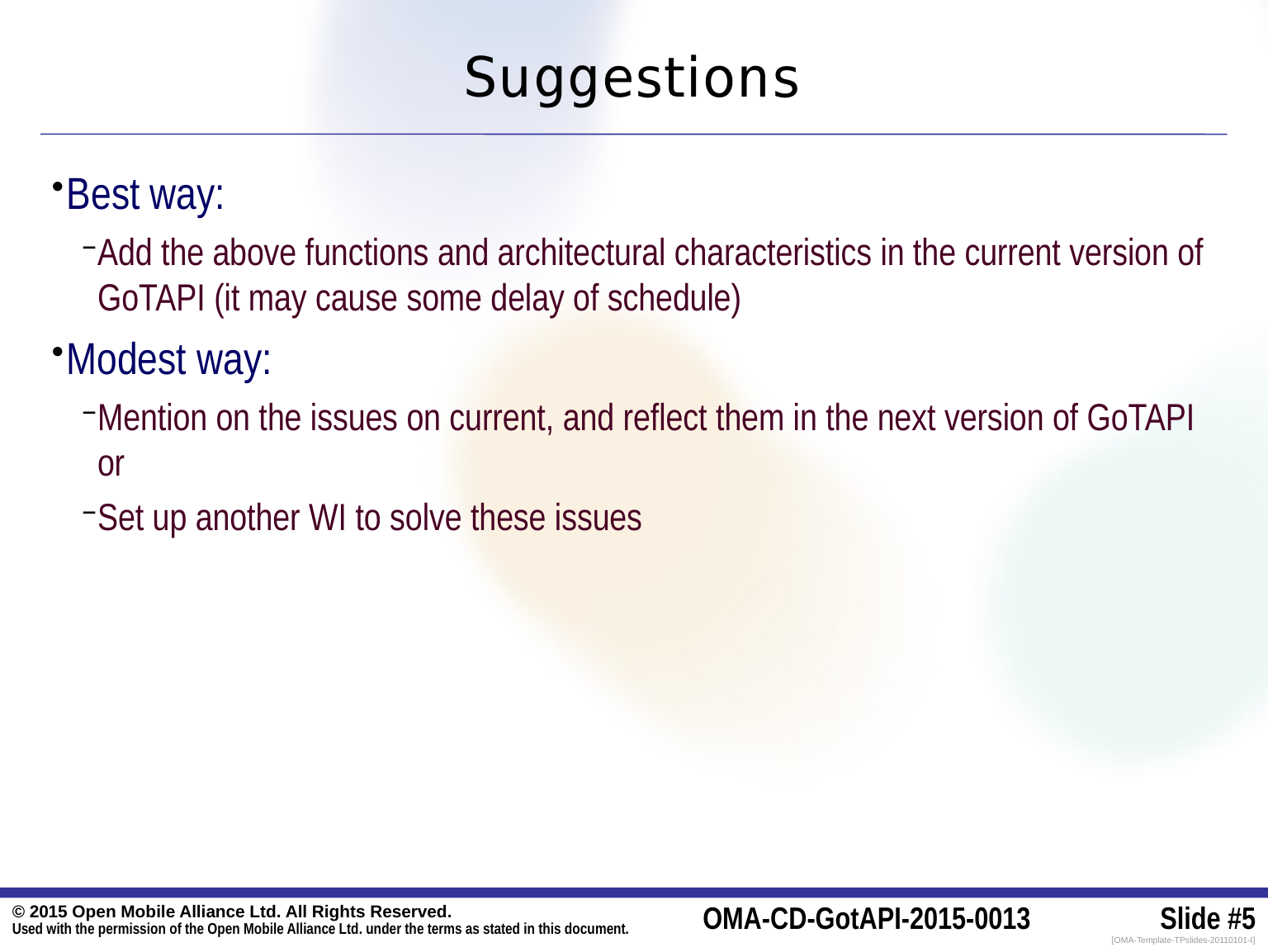

# Suggestions
Best way:
Add the above functions and architectural characteristics in the current version of GoTAPI (it may cause some delay of schedule)
Modest way:
Mention on the issues on current, and reflect them in the next version of GoTAPI or
Set up another WI to solve these issues